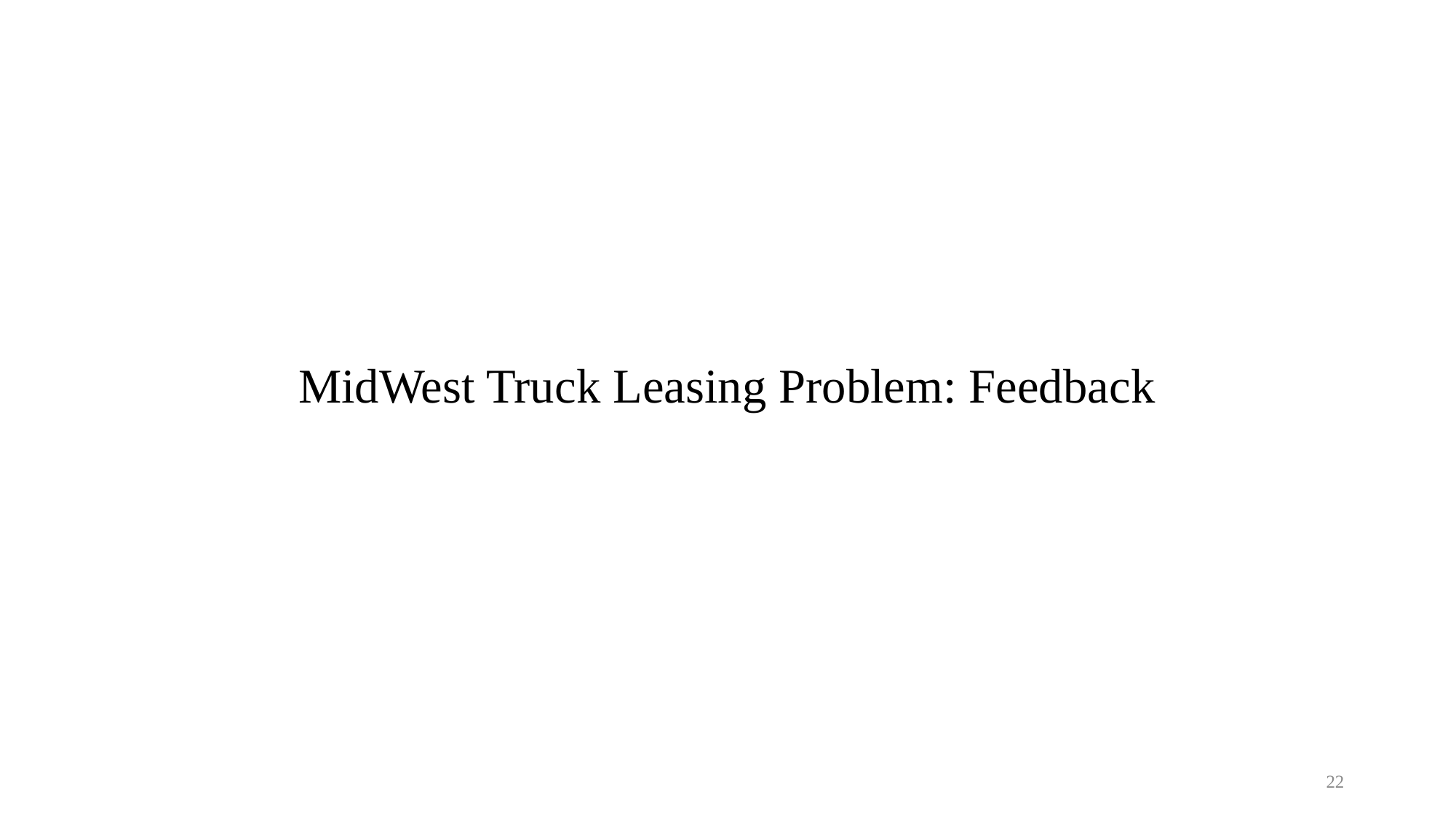

# MidWest Truck Leasing Problem: Feedback

22